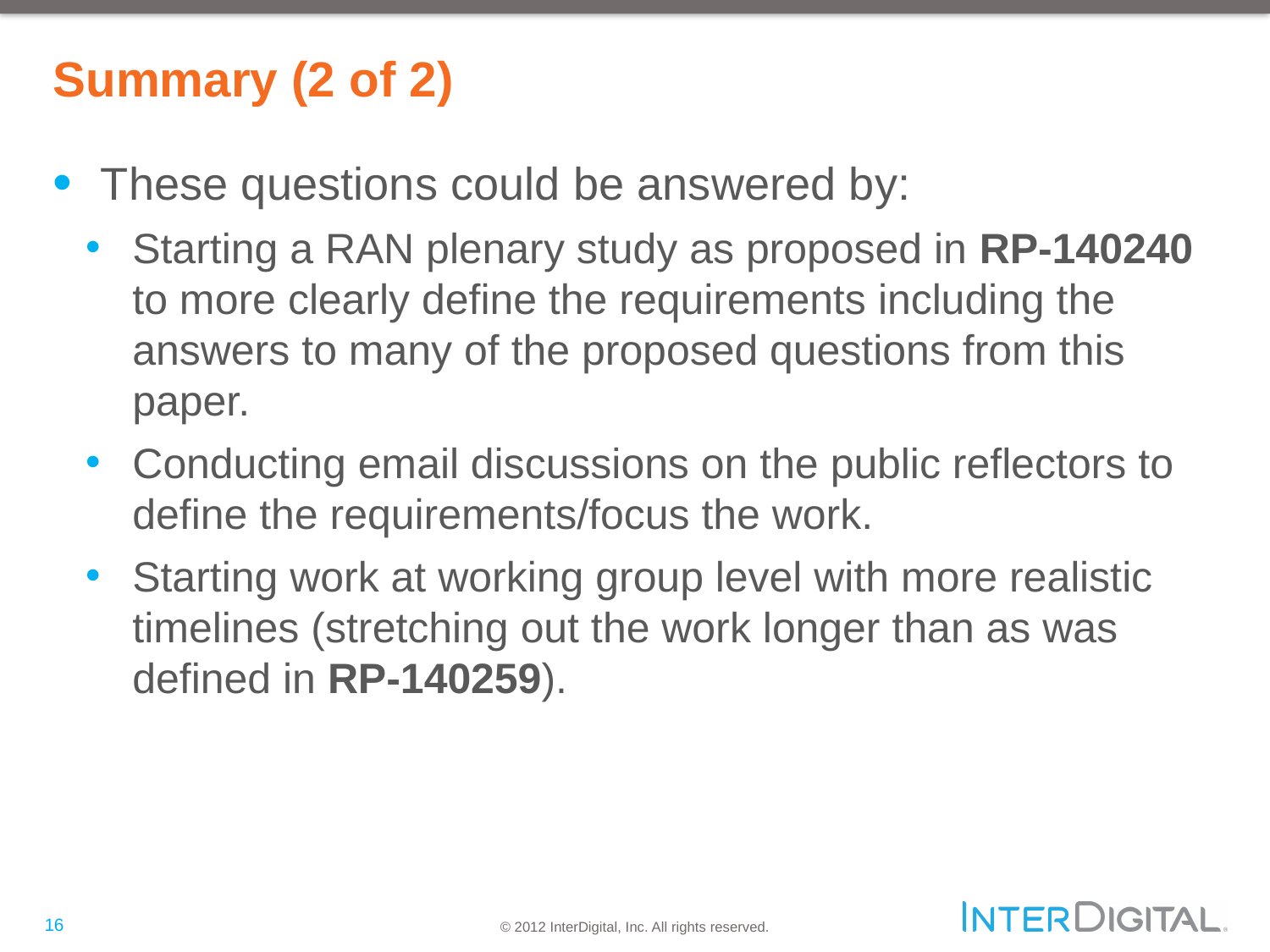

# Summary (2 of 2)
These questions could be answered by:
Starting a RAN plenary study as proposed in RP-140240 to more clearly define the requirements including the answers to many of the proposed questions from this paper.
Conducting email discussions on the public reflectors to define the requirements/focus the work.
Starting work at working group level with more realistic timelines (stretching out the work longer than as was defined in RP-140259).